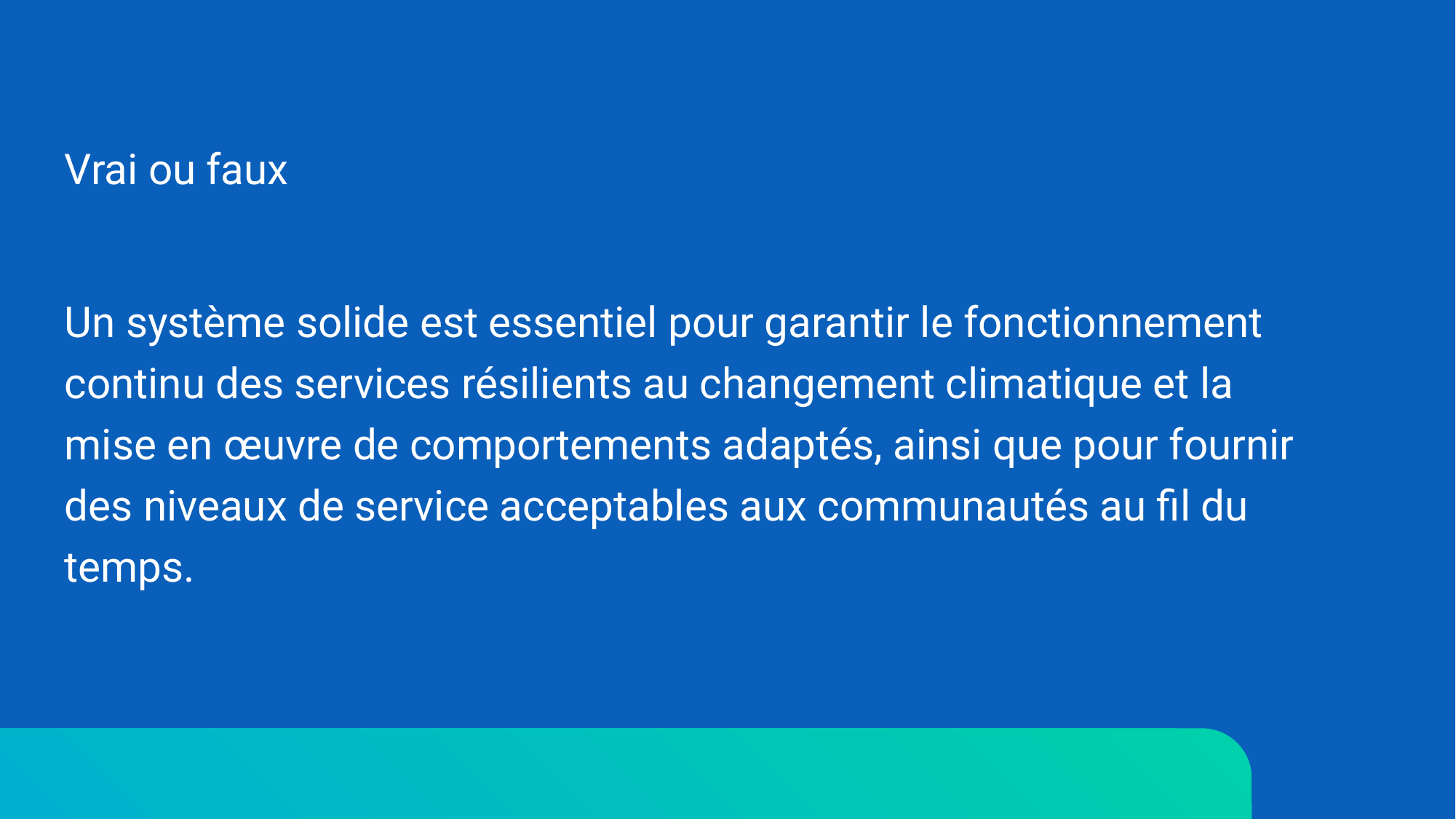

Vrai ou faux

Un système solide est essentiel pour garantir le fonctionnement continu des services résilients au changement climatique et la mise en œuvre de comportements adaptés, ainsi que pour fournir des niveaux de service acceptables aux communautés au fil du temps.